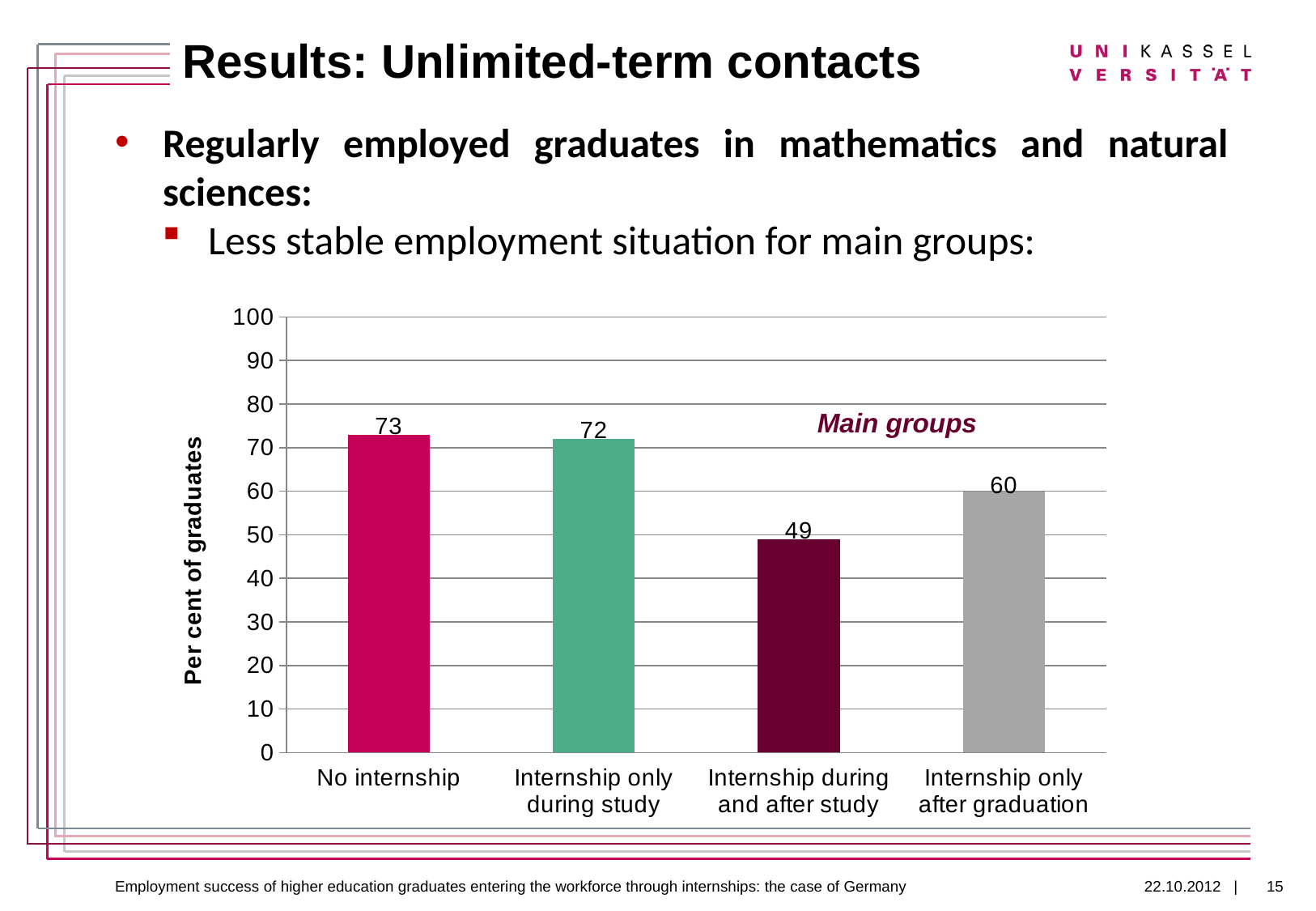

# Results: Unlimited-term contacts
Regularly employed graduates in mathematics and natural sciences:
   Less stable employment situation for main groups:

### Chart

| Category |  |
|---|---|
| No internship | 73.0 |
| Internship only during study | 72.0 |
| Internship during and after study | 49.0 |
| Internship only after graduation | 60.0 |
Main groups
15